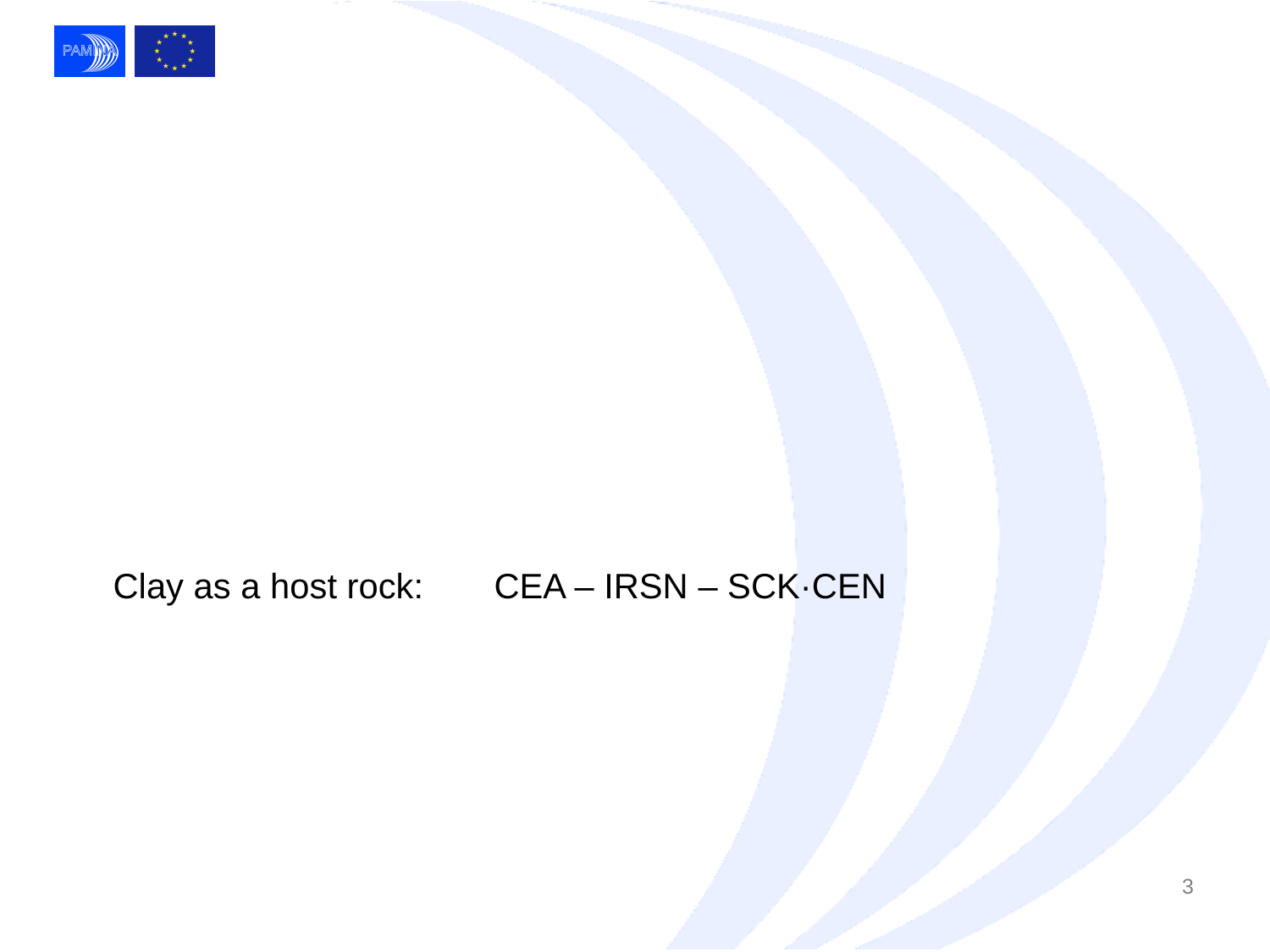

Clay as a host rock:	CEA – IRSN – SCK·CEN
3